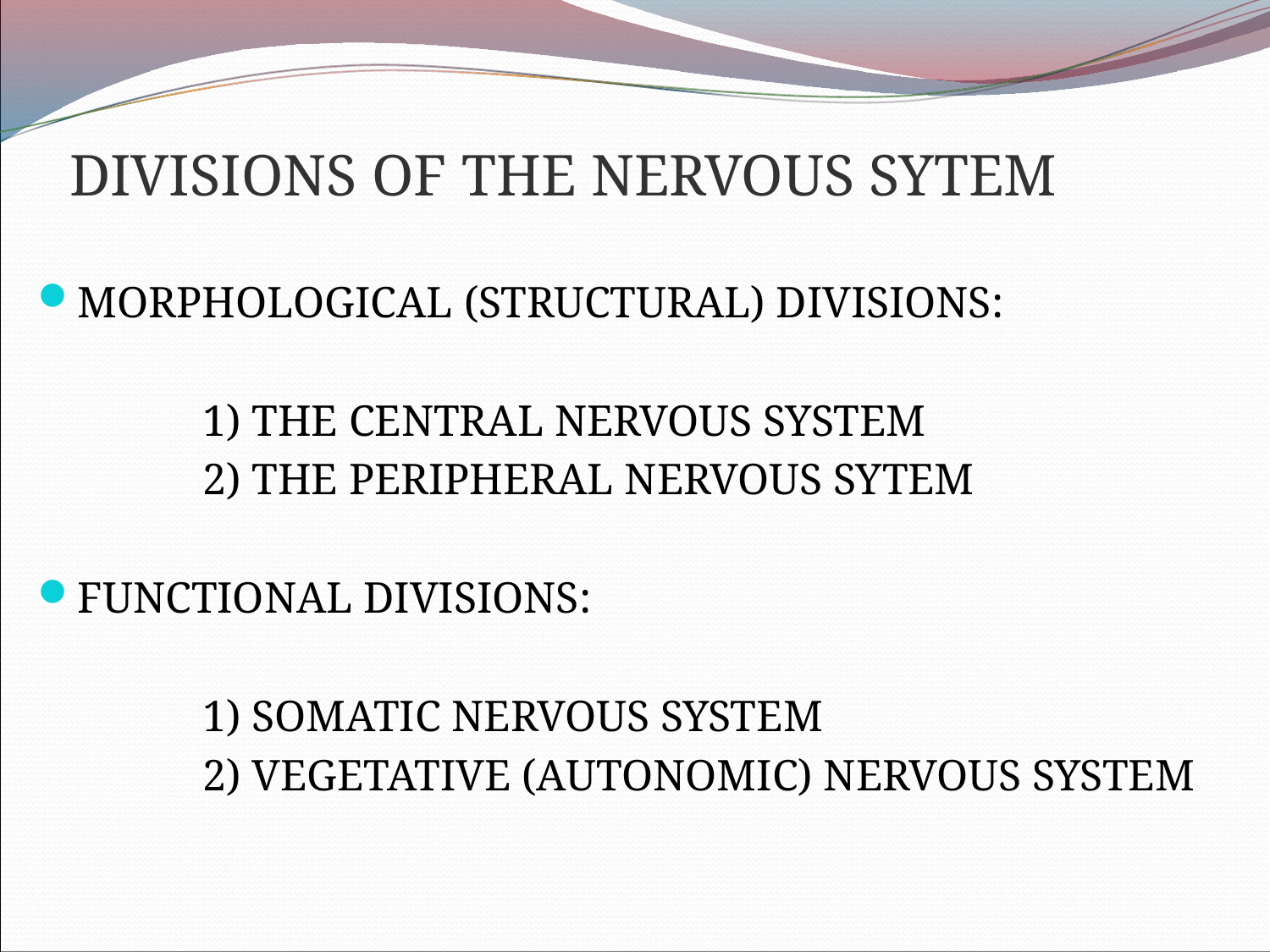

DIVISIONS OF THE NERVOUS SYTEM
MORPHOLOGICAL (STRUCTURAL) DIVISIONS:

		1) THE CENTRAL NERVOUS SYSTEM
		2) THE PERIPHERAL NERVOUS SYTEM

FUNCTIONAL DIVISIONS:

		1) SOMATIC NERVOUS SYSTEM
		2) VEGETATIVE (АUTONOMIC) NERVOUS SYSTEM